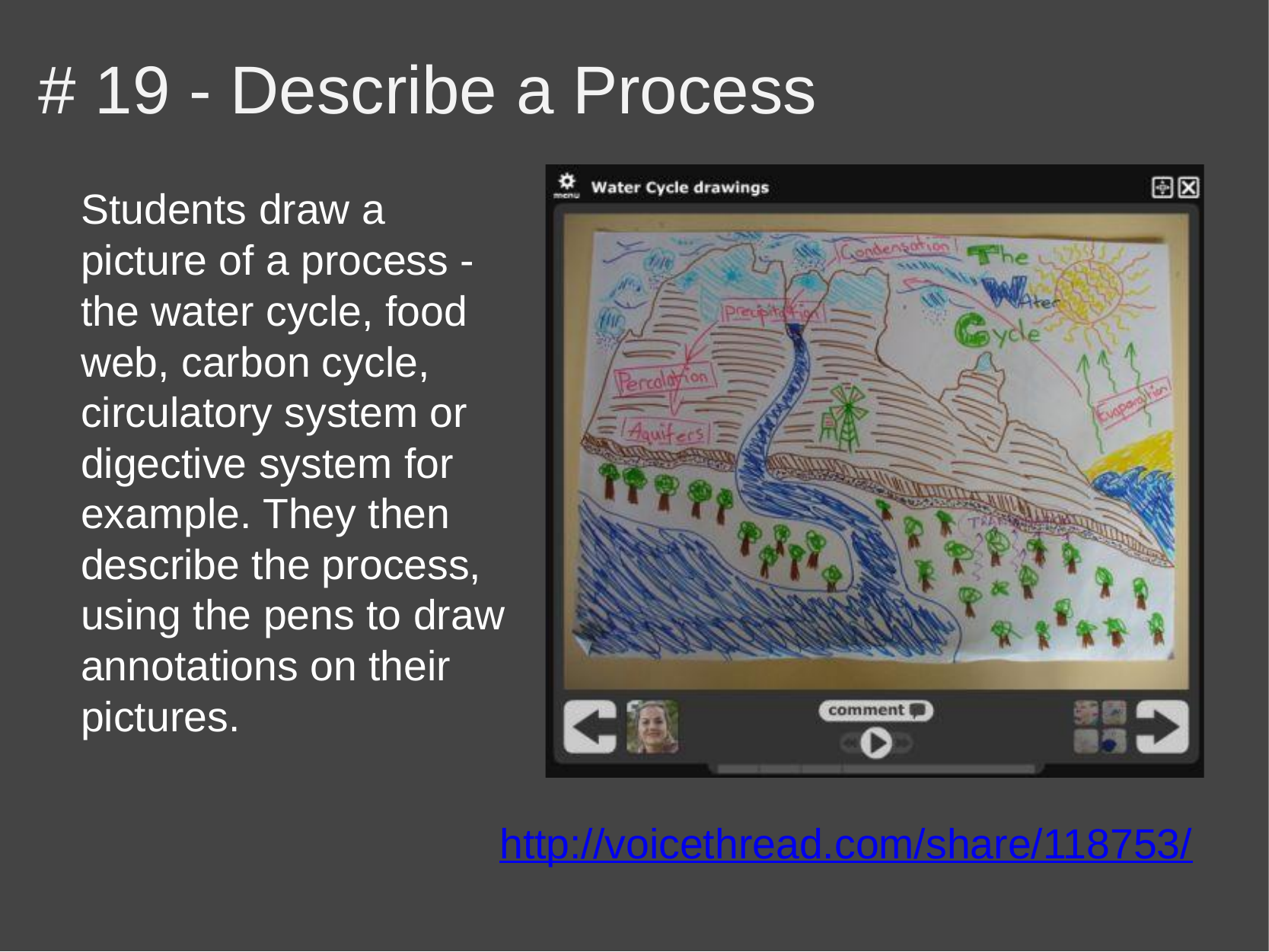

# # 19 - Describe a Process

Students draw a picture of a process - the water cycle, food web, carbon cycle, circulatory system or digective system for example. They then describe the process, using the pens to draw annotations on their pictures.
http://voicethread.com/share/118753/